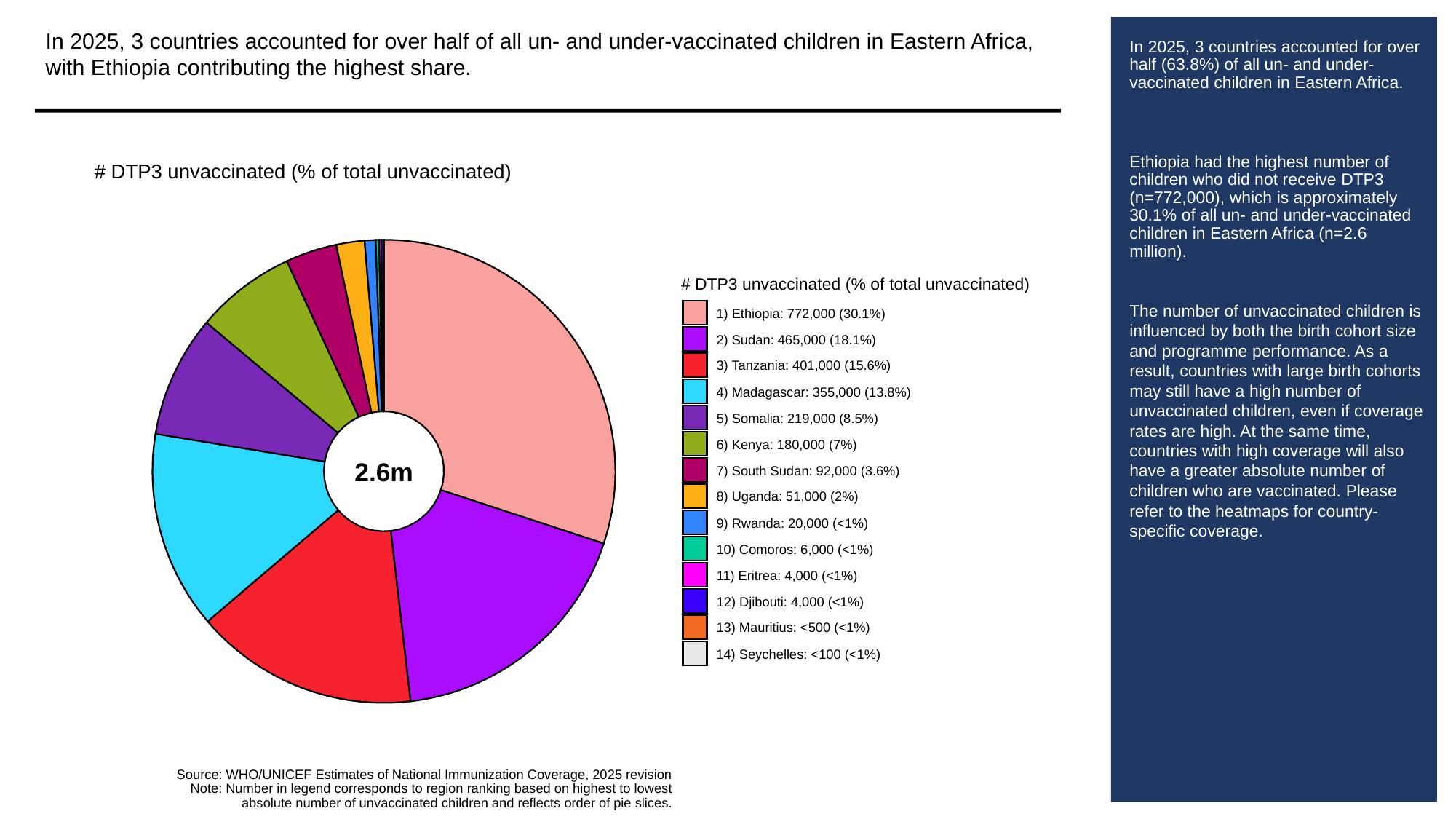

In 2025, 3 countries accounted for over half of all un- and under-vaccinated children in Eastern Africa, with Ethiopia contributing the highest share.
# In 2025, 3 countries accounted for over half (63.8%) of all un- and under-vaccinated children in Eastern Africa.

Ethiopia had the highest number of children who did not receive DTP3 (n=772,000), which is approximately 30.1% of all un- and under-vaccinated children in Eastern Africa (n=2.6 million).

The number of unvaccinated children is influenced by both the birth cohort size and programme performance. As a result, countries with large birth cohorts may still have a high number of unvaccinated children, even if coverage rates are high. At the same time, countries with high coverage will also have a greater absolute number of children who are vaccinated. Please refer to the heatmaps for country-specific coverage.

# DTP3 unvaccinated (% of total unvaccinated)

# DTP3 unvaccinated (% of total unvaccinated)

1) Ethiopia: 772,000 (30.1%)

2) Sudan: 465,000 (18.1%)

3) Tanzania: 401,000 (15.6%)

4) Madagascar: 355,000 (13.8%)

5) Somalia: 219,000 (8.5%)

6) Kenya: 180,000 (7%)

2.6m
7) South Sudan: 92,000 (3.6%)

8) Uganda: 51,000 (2%)

9) Rwanda: 20,000 (<1%)

10) Comoros: 6,000 (<1%)

11) Eritrea: 4,000 (<1%)

12) Djibouti: 4,000 (<1%)

13) Mauritius: <500 (<1%)

14) Seychelles: <100 (<1%)
Source: WHO/UNICEF Estimates of National Immunization Coverage, 2025 revision
Note: Number in legend corresponds to region ranking based on highest to lowest
absolute number of unvaccinated children and reflects order of pie slices.